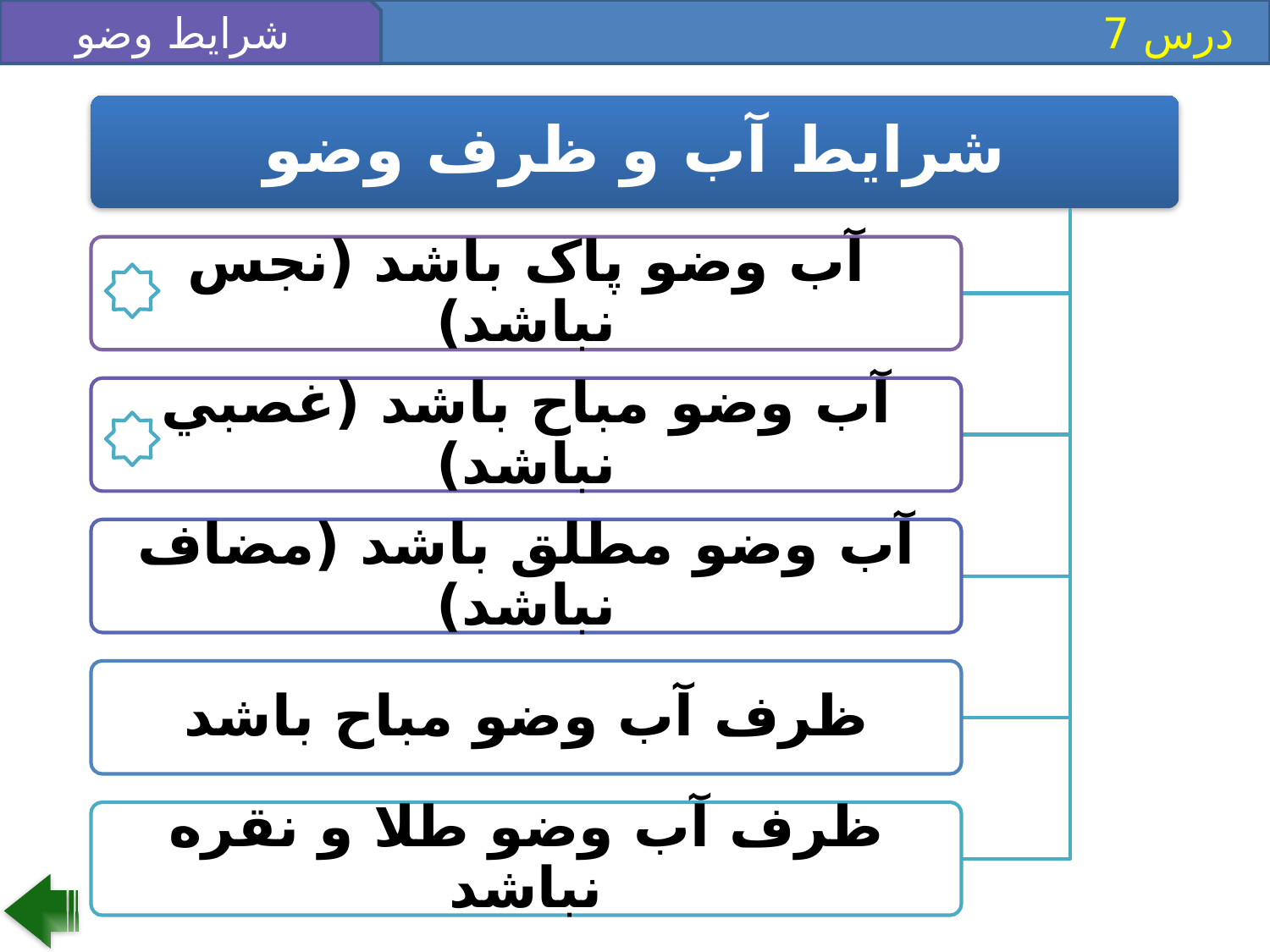

شرايط وضو
 درس 7
شرايط آب و ظرف وضو

آب وضو پاک باشد (نجس نباشد)

آب وضو مباح باشد (غصبي نباشد)

آب وضو مطلق باشد (مضاف نباشد)

ظرف آب وضو مباح باشد

ظرف آب وضو طلا و نقره نباشد